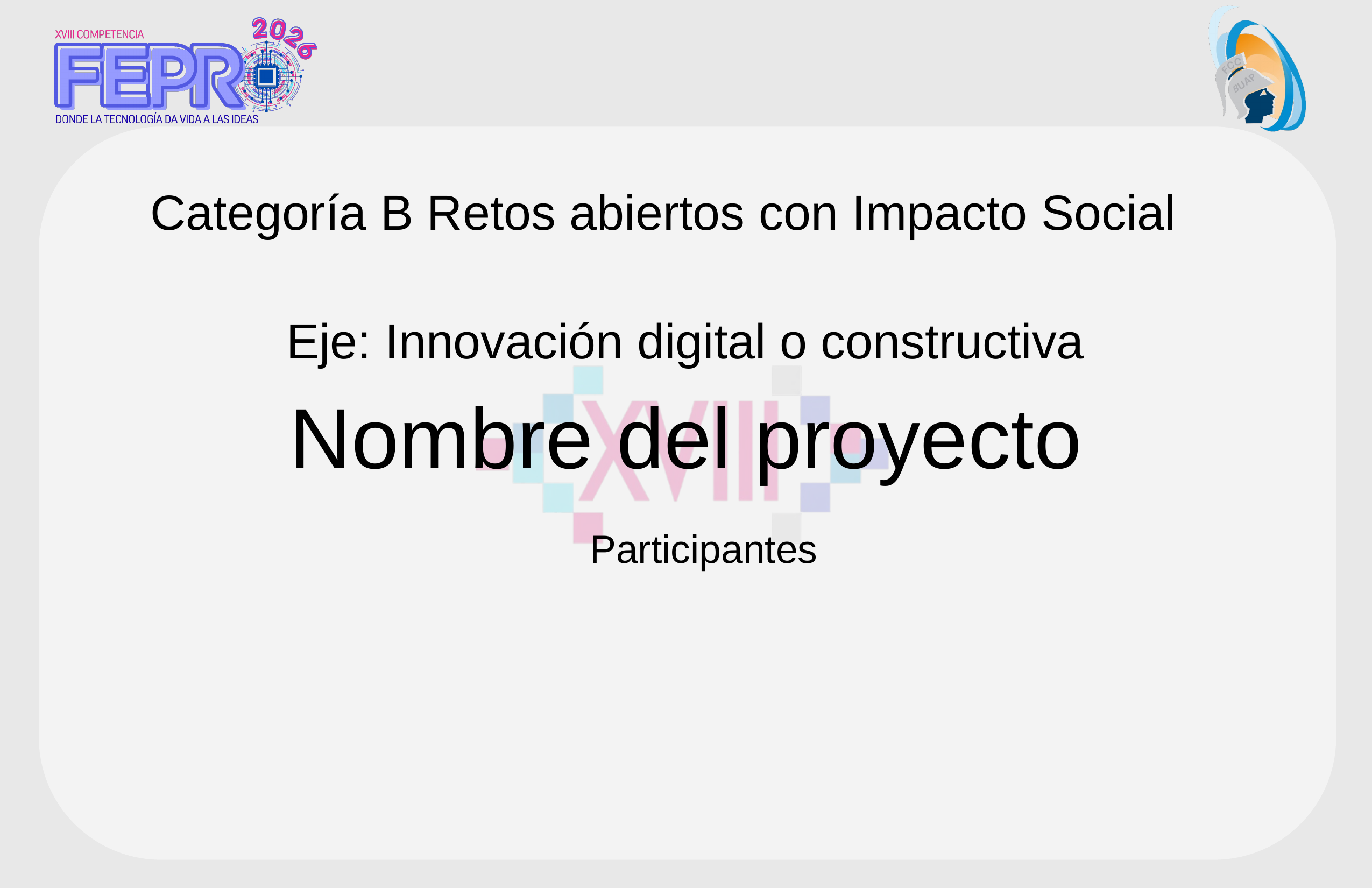

Categoría B Retos abiertos con Impacto Social
Eje: Innovación digital o constructiva
# Nombre del proyecto
Participantes